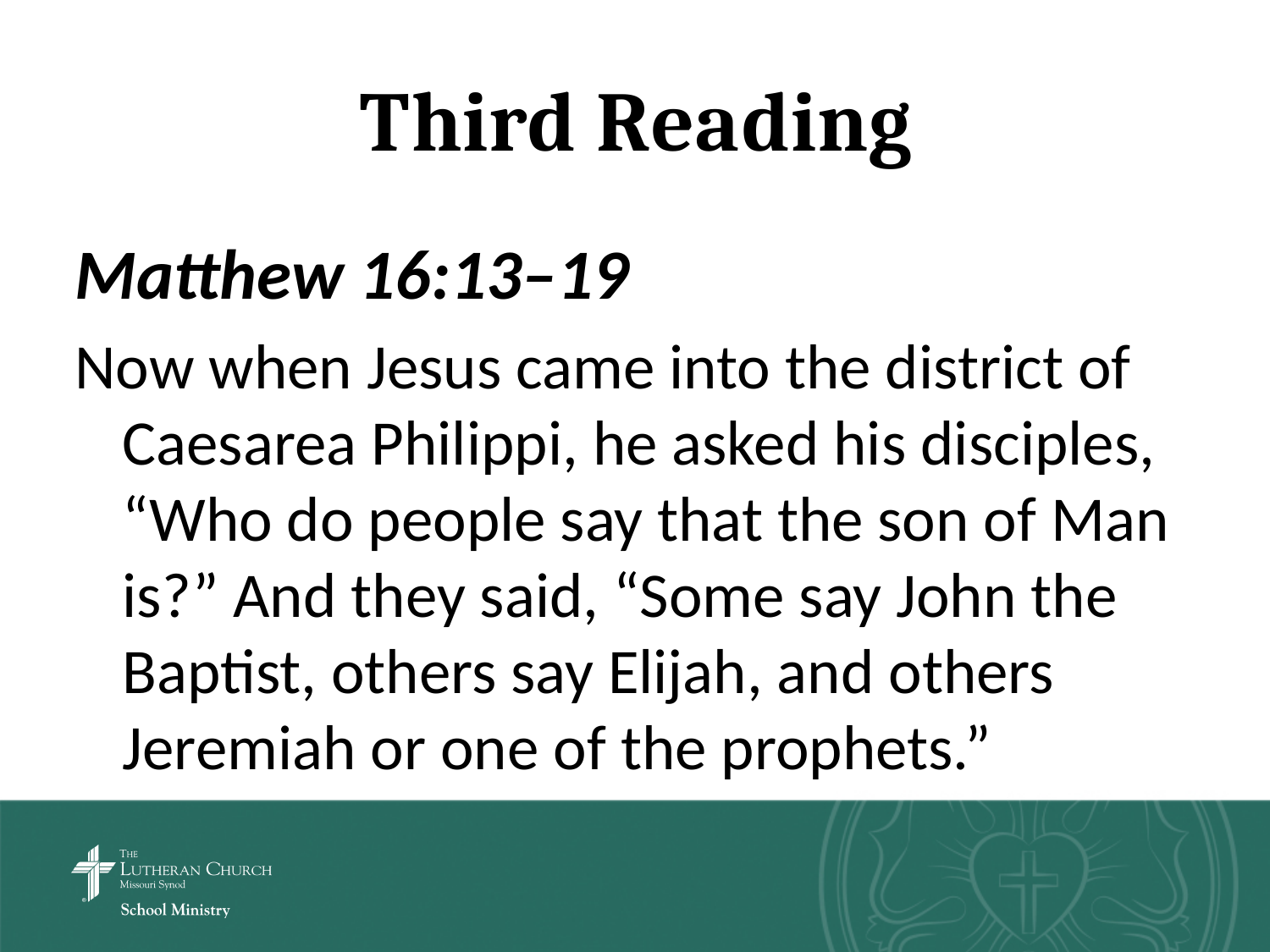

# Third Reading
Matthew 16:13–19
Now when Jesus came into the district of Caesarea Philippi, he asked his disciples, “Who do people say that the son of Man is?” And they said, “Some say John the Baptist, others say Elijah, and others Jeremiah or one of the prophets.”